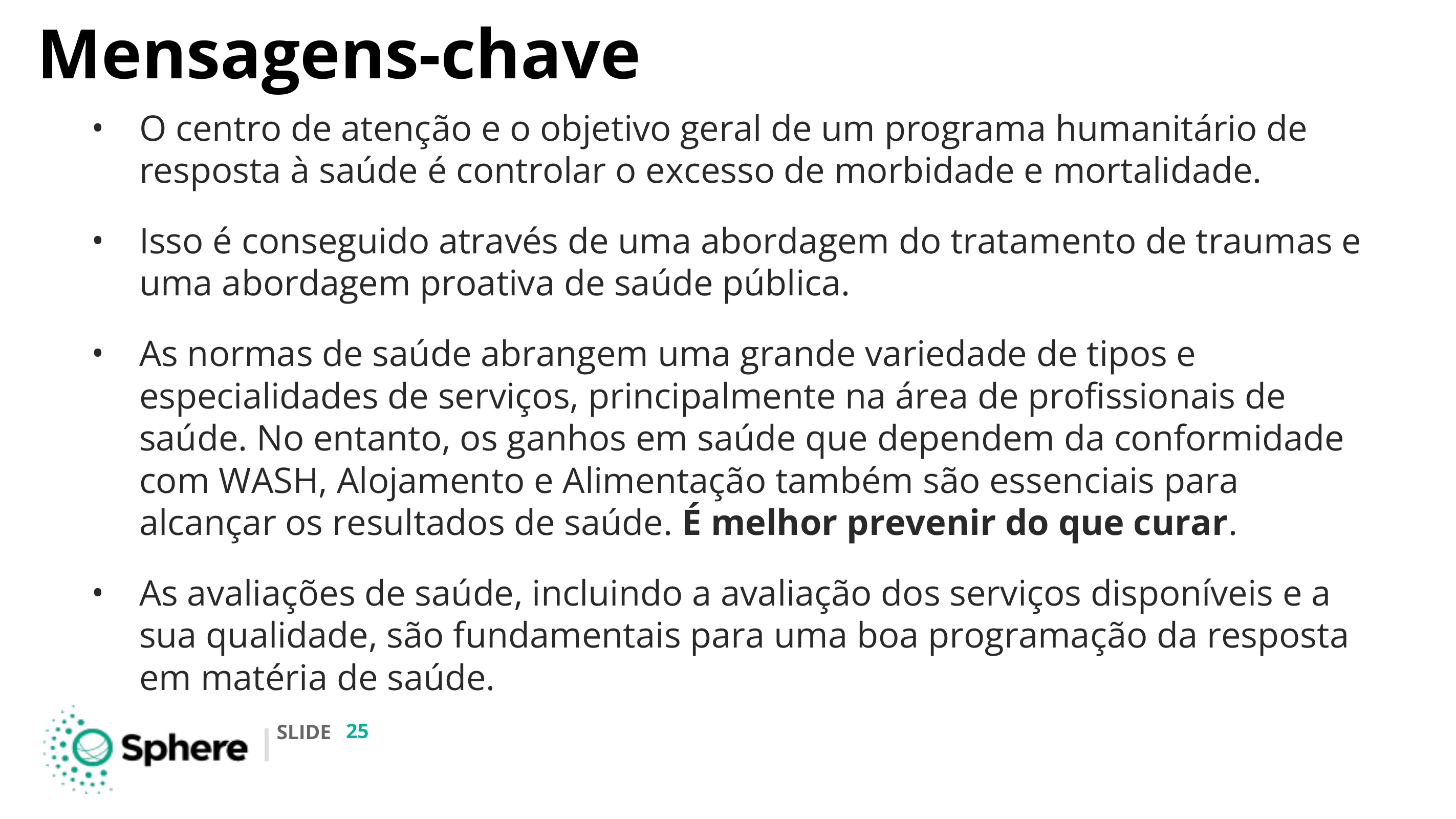

# Mensagens-chave
O centro de atenção e o objetivo geral de um programa humanitário de resposta à saúde é controlar o excesso de morbidade e mortalidade.
Isso é conseguido através de uma abordagem do tratamento de traumas e uma abordagem proativa de saúde pública.
As normas de saúde abrangem uma grande variedade de tipos e especialidades de serviços, principalmente na área de profissionais de saúde. No entanto, os ganhos em saúde que dependem da conformidade com WASH, Alojamento e Alimentação também são essenciais para alcançar os resultados de saúde. É melhor prevenir do que curar.
As avaliações de saúde, incluindo a avaliação dos serviços disponíveis e a sua qualidade, são fundamentais para uma boa programação da resposta em matéria de saúde.

25